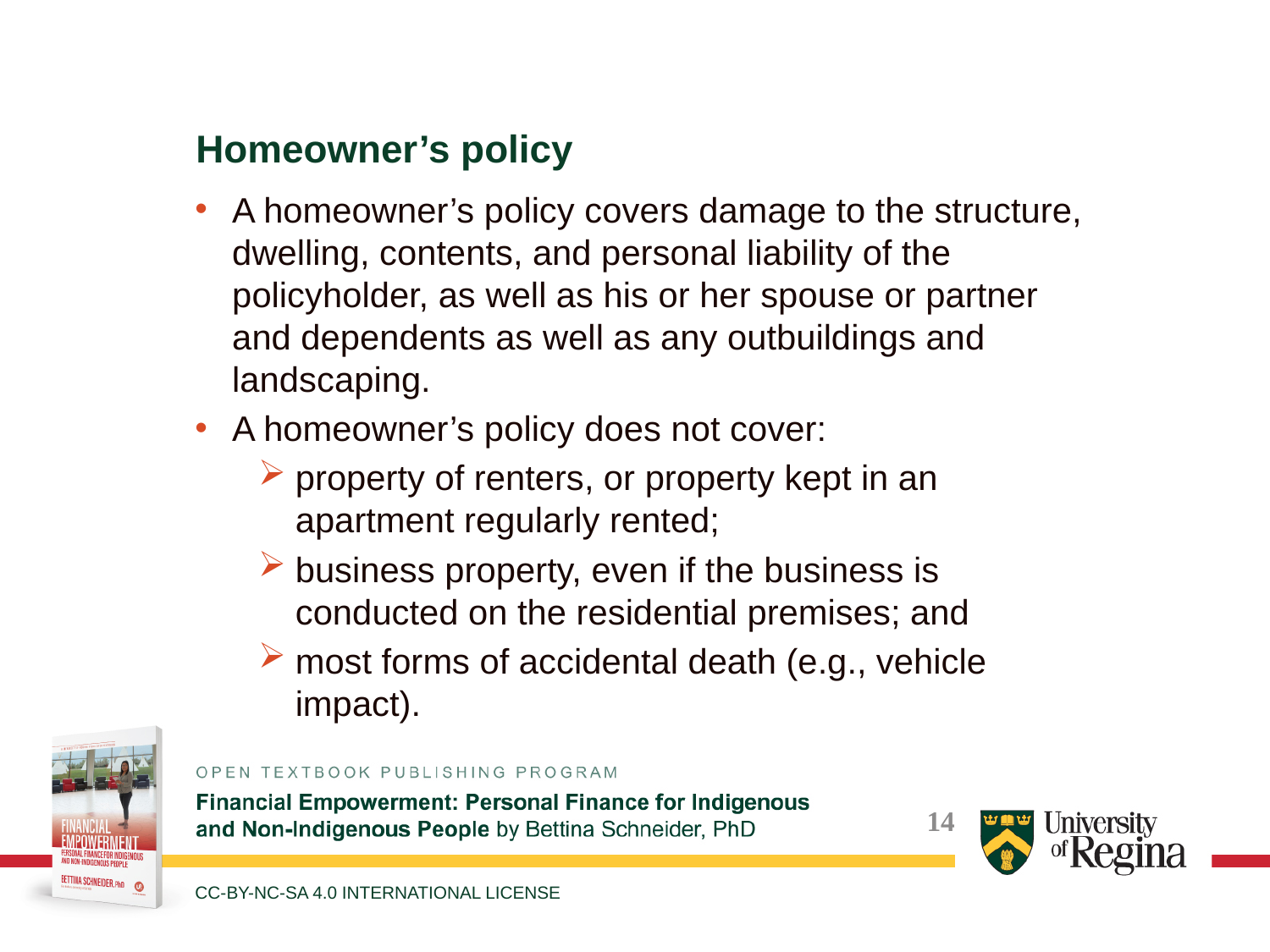

Homeowner’s policy
A homeowner’s policy covers damage to the structure, dwelling, contents, and personal liability of the policyholder, as well as his or her spouse or partner and dependents as well as any outbuildings and landscaping.
A homeowner’s policy does not cover:
property of renters, or property kept in an apartment regularly rented;
business property, even if the business is conducted on the residential premises; and
most forms of accidental death (e.g., vehicle impact).
CC-BY-NC-SA 4.0 INTERNATIONAL LICENSE